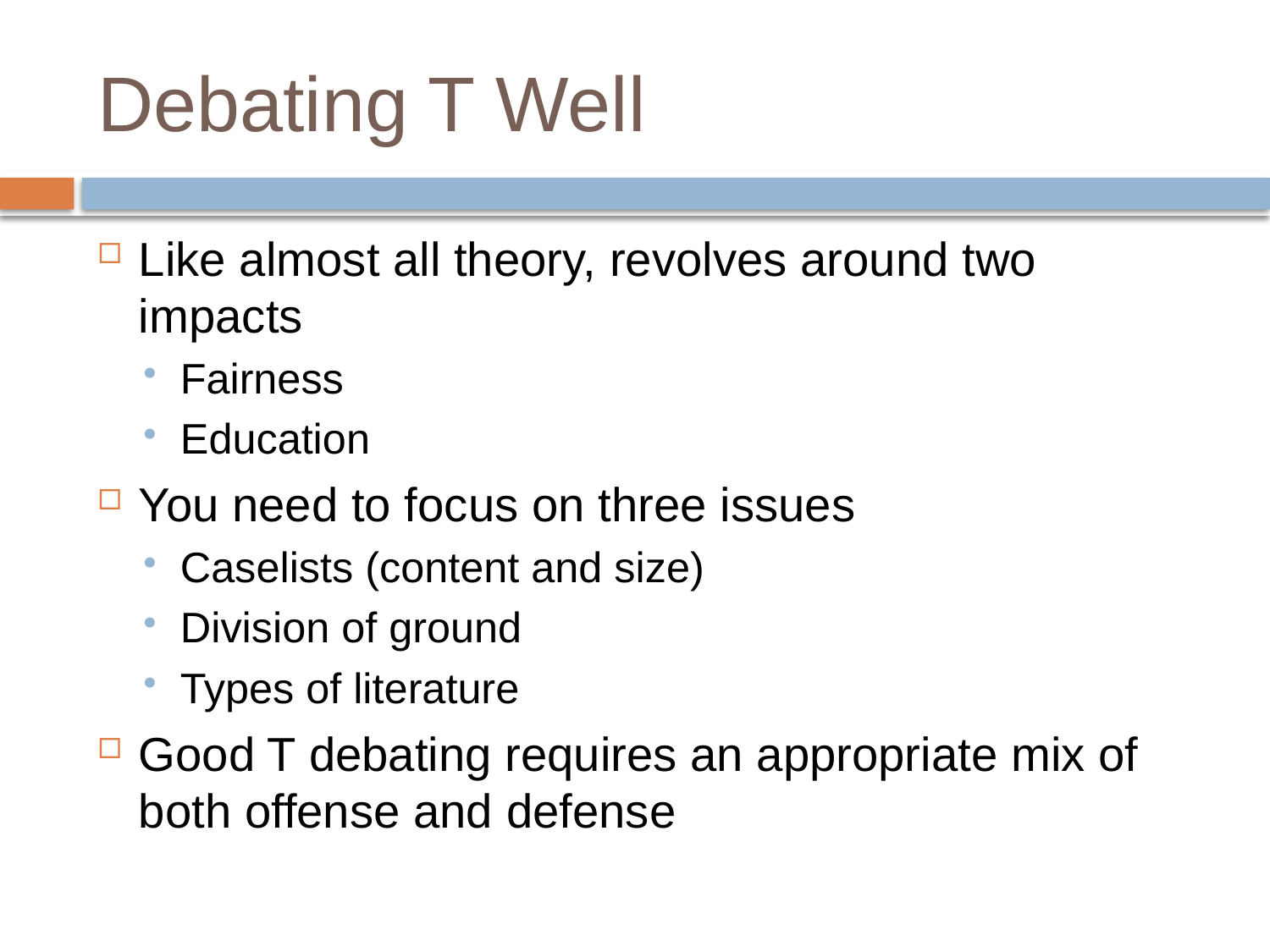

# Debating T Well
Like almost all theory, revolves around two impacts
Fairness
Education
You need to focus on three issues
Caselists (content and size)
Division of ground
Types of literature
Good T debating requires an appropriate mix of both offense and defense